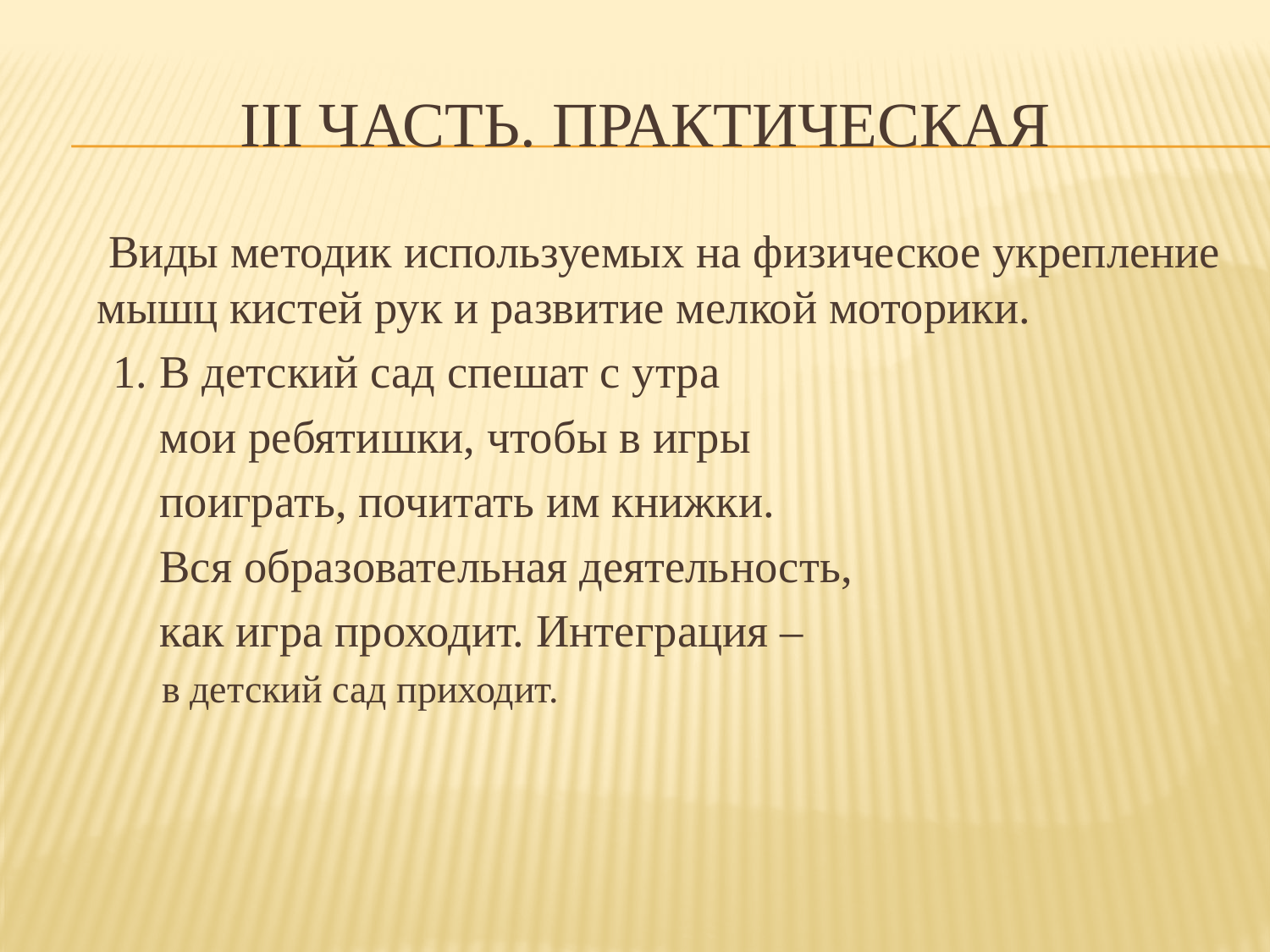

# III часть. Практическая
     Виды методик используемых на физическое укрепление мышц кистей рук и развитие мелкой моторики.
     1. В детский сад спешат с утра
         мои ребятишки, чтобы в игры
         поиграть, почитать им книжки.
         Вся образовательная деятельность,
         как игра проходит. Интеграция –
           в детский сад приходит.